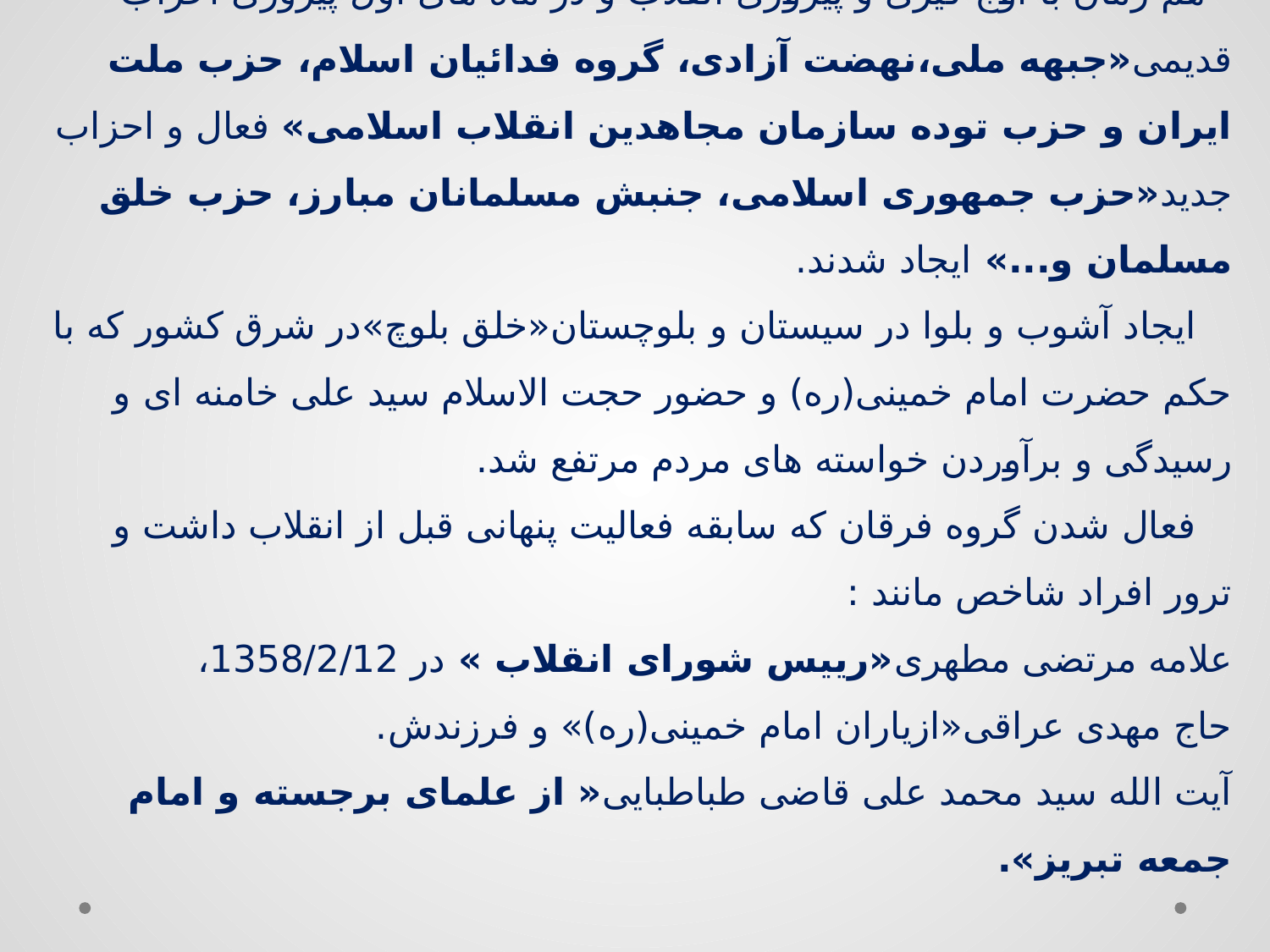

# وضعیت سیاسی ایران: هم زمان با اوج گیری و پیروزی انقلاب و در ماه های اول پیروزی احزاب قدیمی«جبهه ملی،نهضت آزادی، گروه فدائیان اسلام، حزب ملت ایران و حزب توده سازمان مجاهدین انقلاب اسلامی» فعال و احزاب جدید«حزب جمهوری اسلامی، جنبش مسلمانان مبارز، حزب خلق مسلمان و...» ایجاد شدند. ایجاد آشوب و بلوا در سیستان و بلوچستان«خلق بلوچ»در شرق کشور که با حکم حضرت امام خمینی(ره) و حضور حجت الاسلام سید علی خامنه ای و رسیدگی و برآوردن خواسته های مردم مرتفع شد. فعال شدن گروه فرقان که سابقه فعالیت پنهانی قبل از انقلاب داشت و ترور افراد شاخص مانند : علامه مرتضی مطهری«رییس شورای انقلاب » در 1358/2/12، حاج مهدی عراقی«ازیاران امام خمینی(ره)» و فرزندش. آیت الله سید محمد علی قاضی طباطبایی« از علمای برجسته و امام جمعه تبریز».